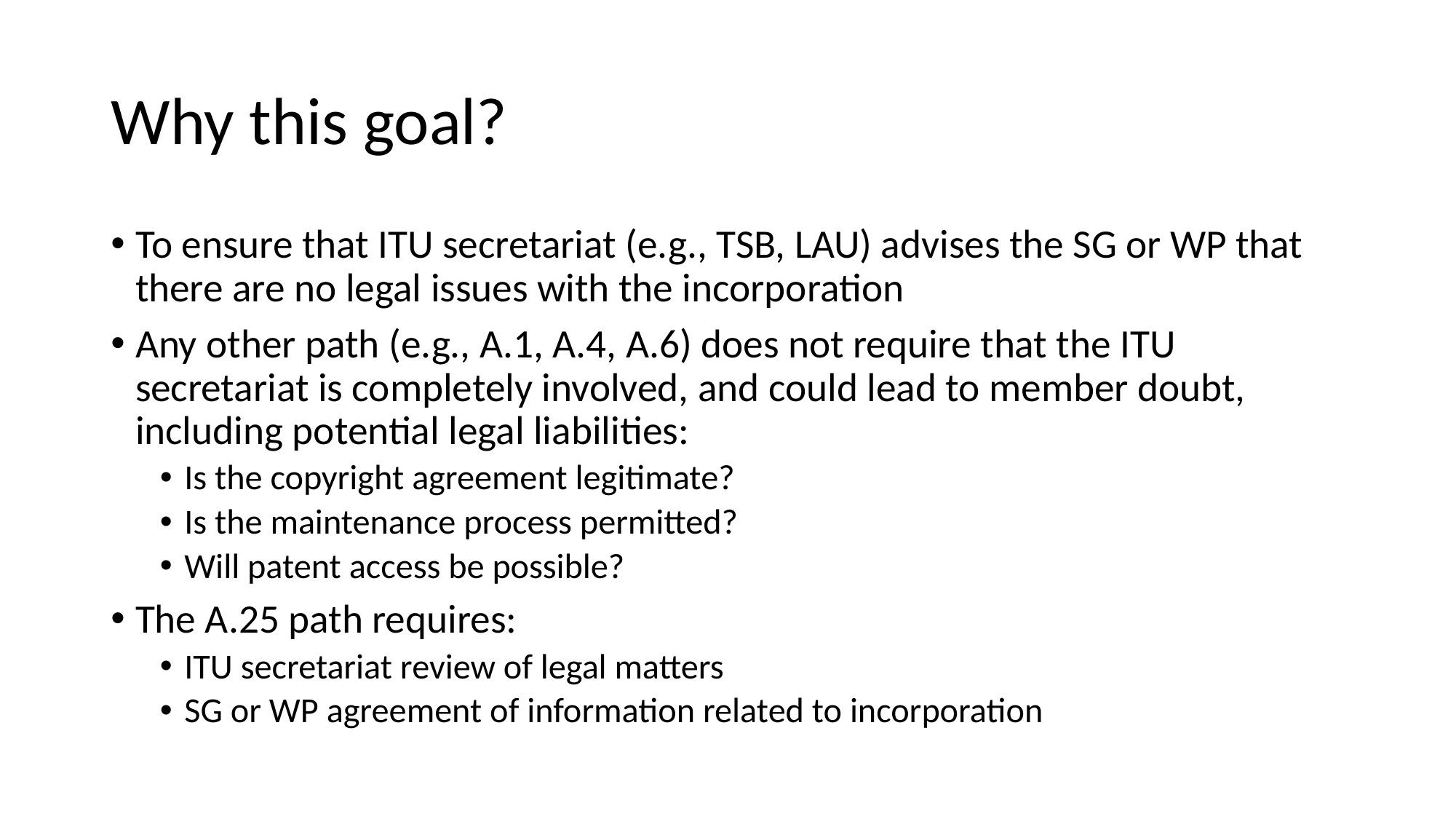

# Why this goal?
To ensure that ITU secretariat (e.g., TSB, LAU) advises the SG or WP that there are no legal issues with the incorporation
Any other path (e.g., A.1, A.4, A.6) does not require that the ITU secretariat is completely involved, and could lead to member doubt, including potential legal liabilities:
Is the copyright agreement legitimate?
Is the maintenance process permitted?
Will patent access be possible?
The A.25 path requires:
ITU secretariat review of legal matters
SG or WP agreement of information related to incorporation